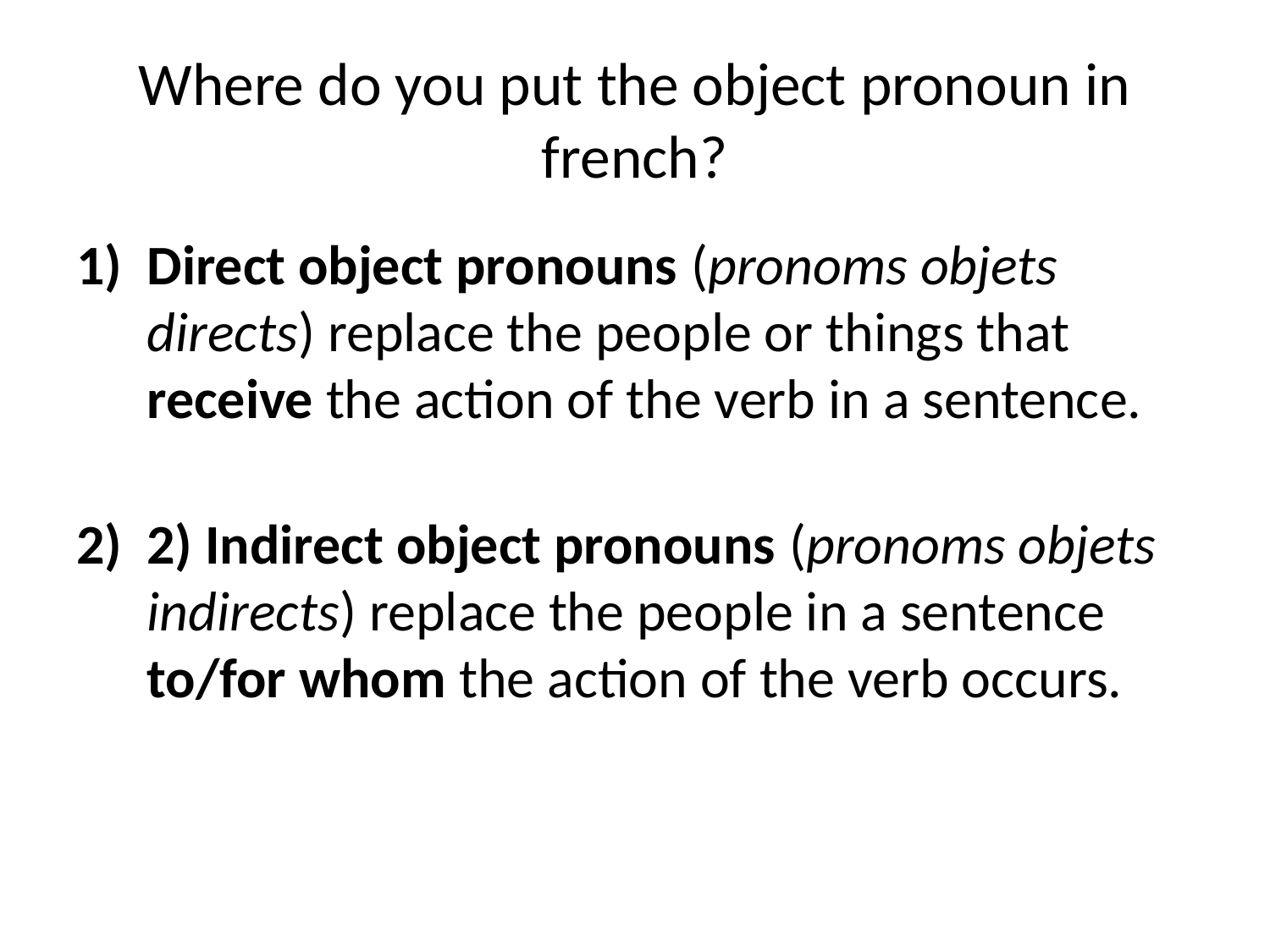

# Where do you put the object pronoun in french?
Direct object pronouns (pronoms objets directs) replace the people or things that receive the action of the verb in a sentence.
2) Indirect object pronouns (pronoms objets indirects) replace the people in a sentence to/for whom the action of the verb occurs.